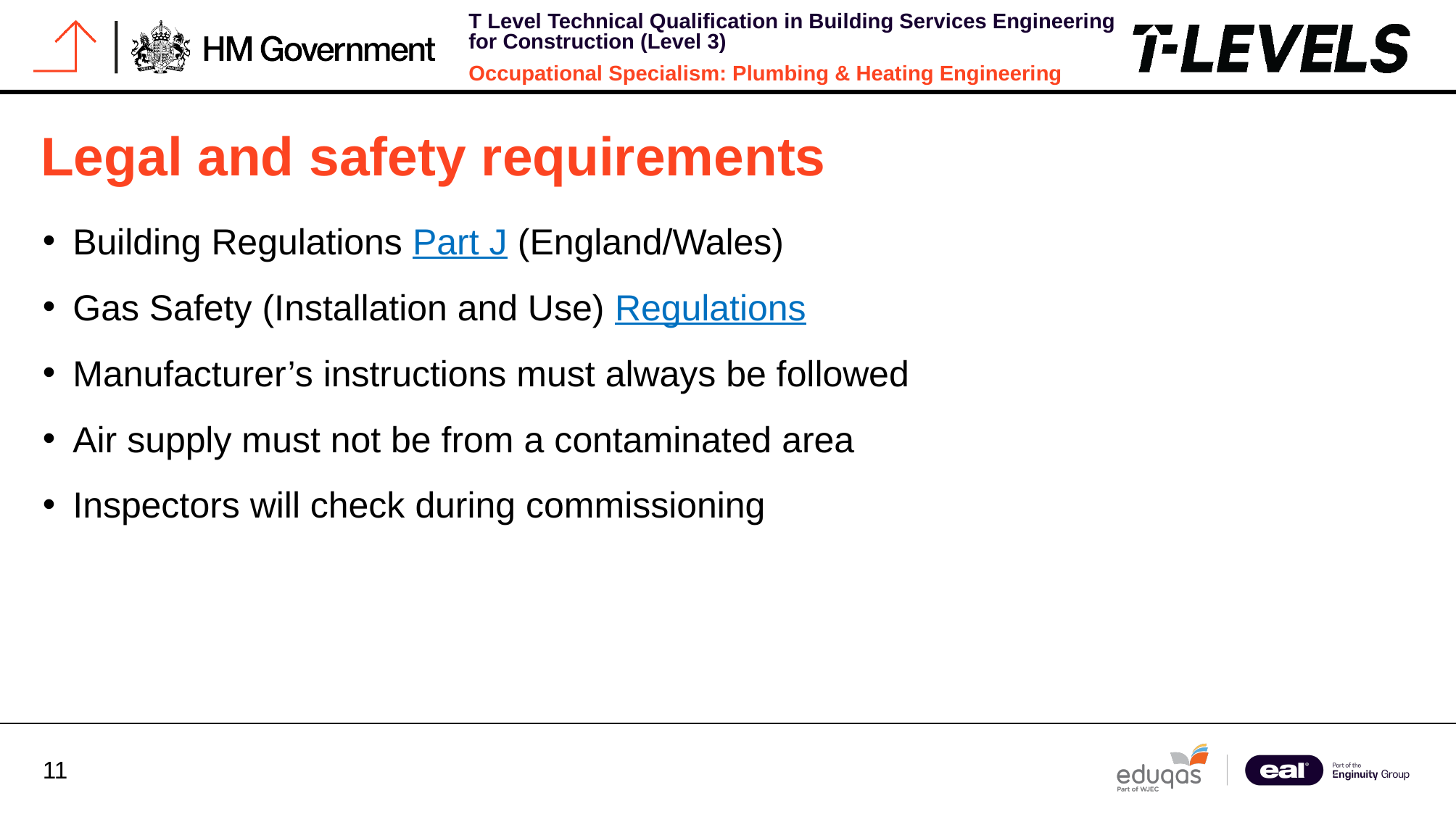

# Legal and safety requirements
Building Regulations Part J (England/Wales)
Gas Safety (Installation and Use) Regulations
Manufacturer’s instructions must always be followed
Air supply must not be from a contaminated area
Inspectors will check during commissioning